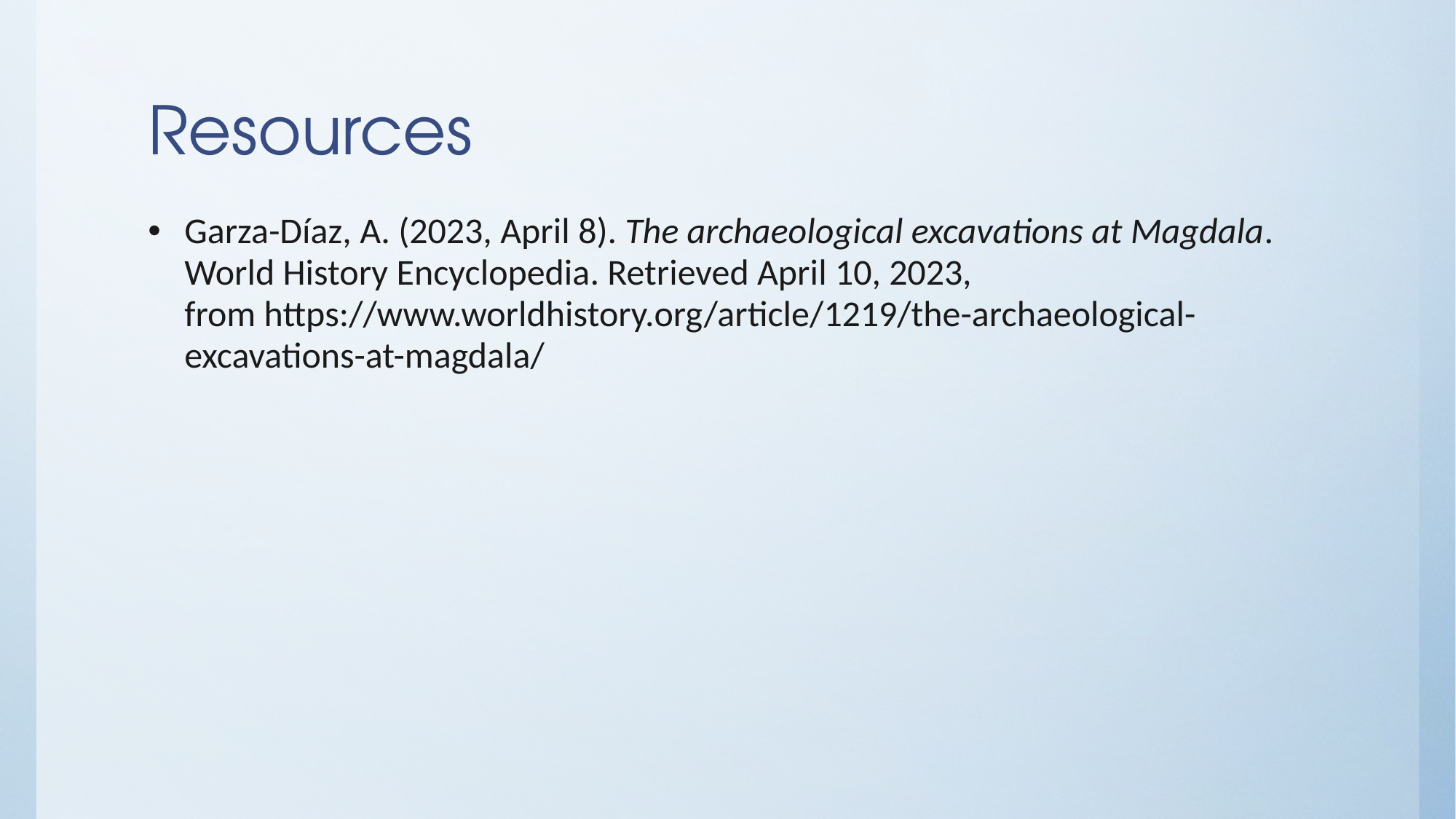

# Resources
Garza-Dí­az, A. (2023, April 8). The archaeological excavations at Magdala. World History Encyclopedia. Retrieved April 10, 2023, from https://www.worldhistory.org/article/1219/the-archaeological-excavations-at-magdala/